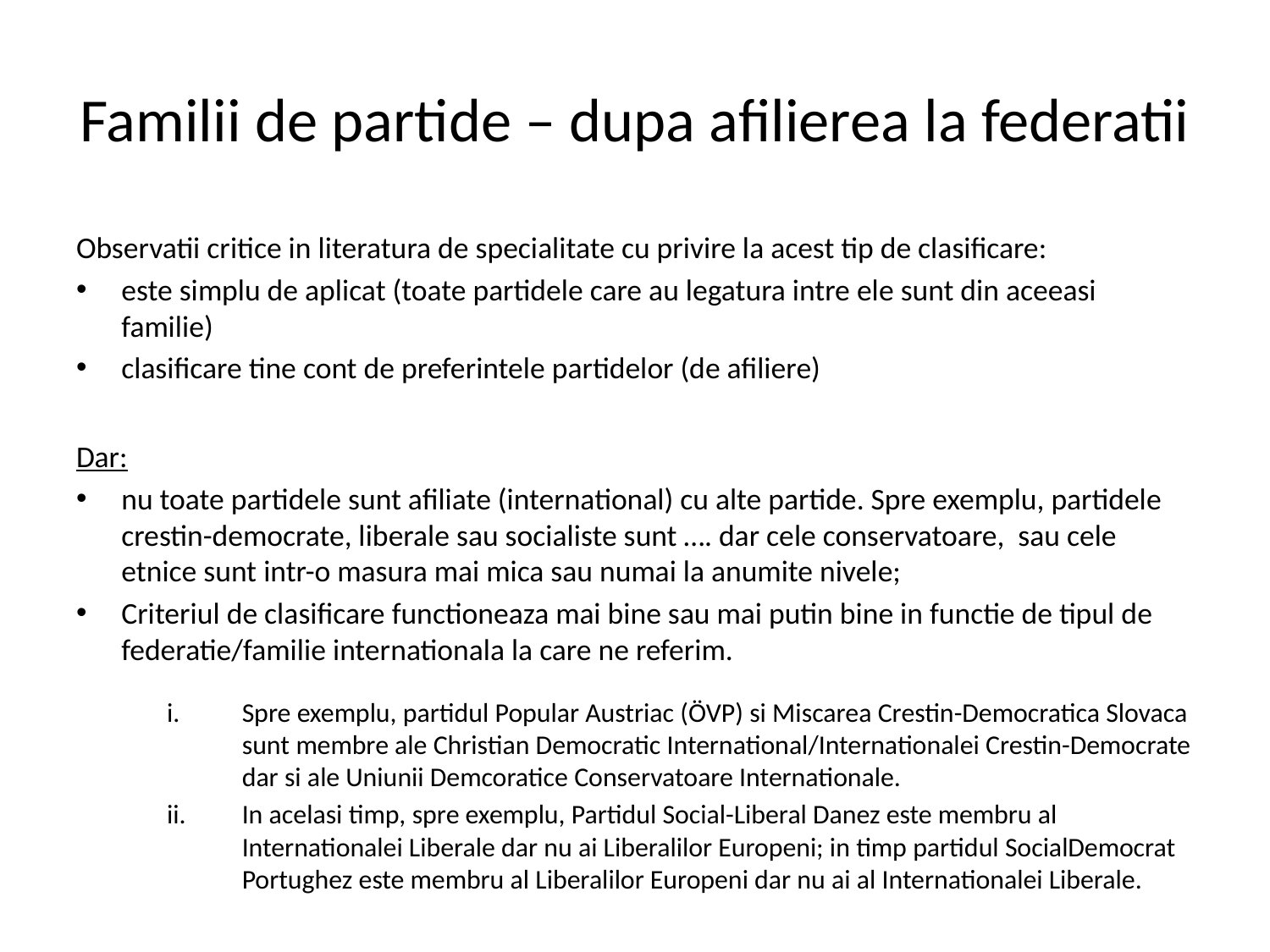

# Familii de partide – dupa afilierea la federatii
Observatii critice in literatura de specialitate cu privire la acest tip de clasificare:
este simplu de aplicat (toate partidele care au legatura intre ele sunt din aceeasi familie)
clasificare tine cont de preferintele partidelor (de afiliere)

Dar:
nu toate partidele sunt afiliate (international) cu alte partide. Spre exemplu, partidele crestin-democrate, liberale sau socialiste sunt …. dar cele conservatoare,  sau cele etnice sunt intr-o masura mai mica sau numai la anumite nivele;
Criteriul de clasificare functioneaza mai bine sau mai putin bine in functie de tipul de federatie/familie internationala la care ne referim.

Spre exemplu, partidul Popular Austriac (ÖVP) si Miscarea Crestin-Democratica Slovaca sunt membre ale Christian Democratic International/Internationalei Crestin-Democrate dar si ale Uniunii Demcoratice Conservatoare Internationale.
In acelasi timp, spre exemplu, Partidul Social-Liberal Danez este membru al Internationalei Liberale dar nu ai Liberalilor Europeni; in timp partidul SocialDemocrat Portughez este membru al Liberalilor Europeni dar nu ai al Internationalei Liberale.